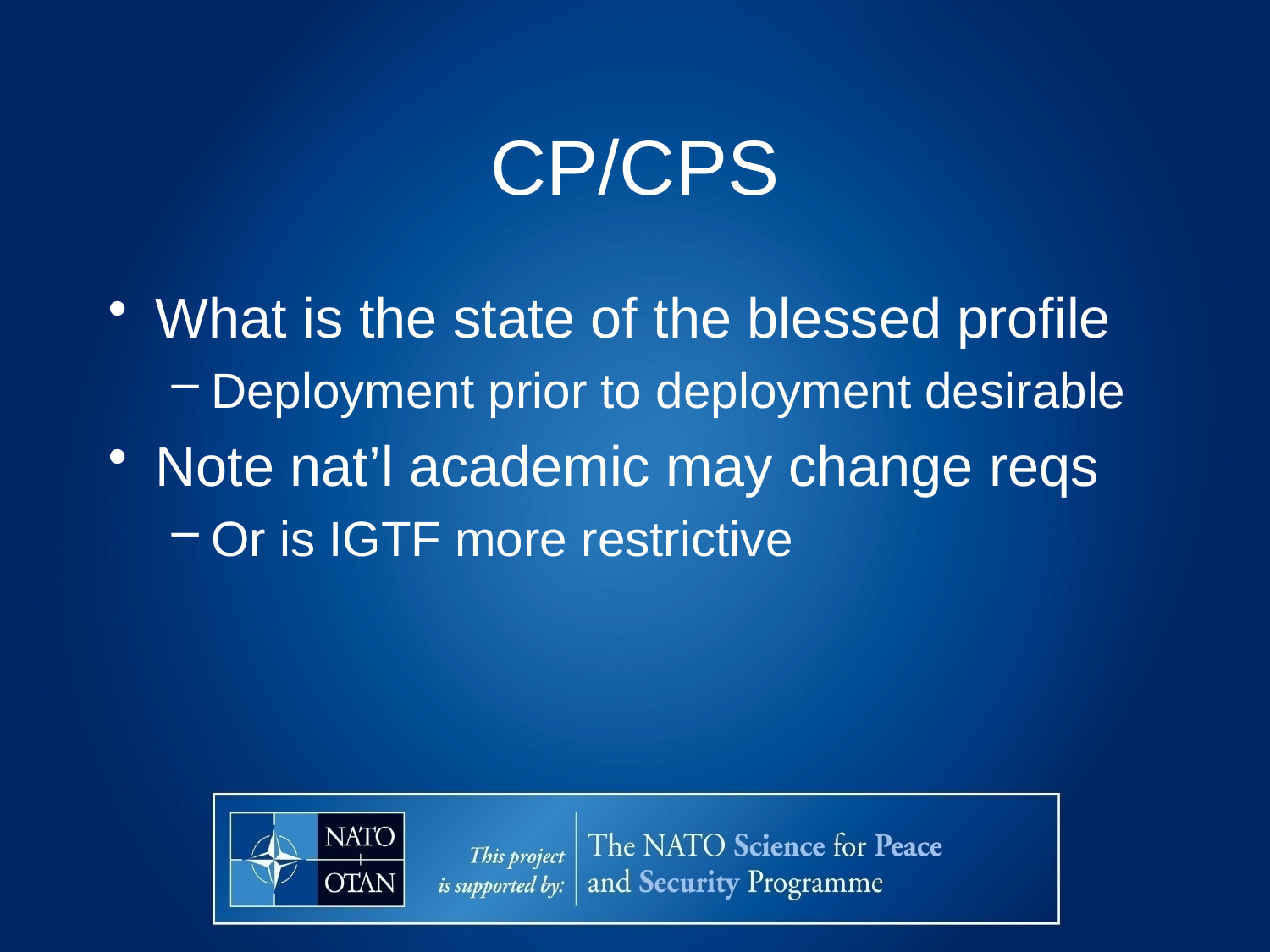

# CP/CPS
What is the state of the blessed profile
Deployment prior to deployment desirable
Note nat’l academic may change reqs
Or is IGTF more restrictive